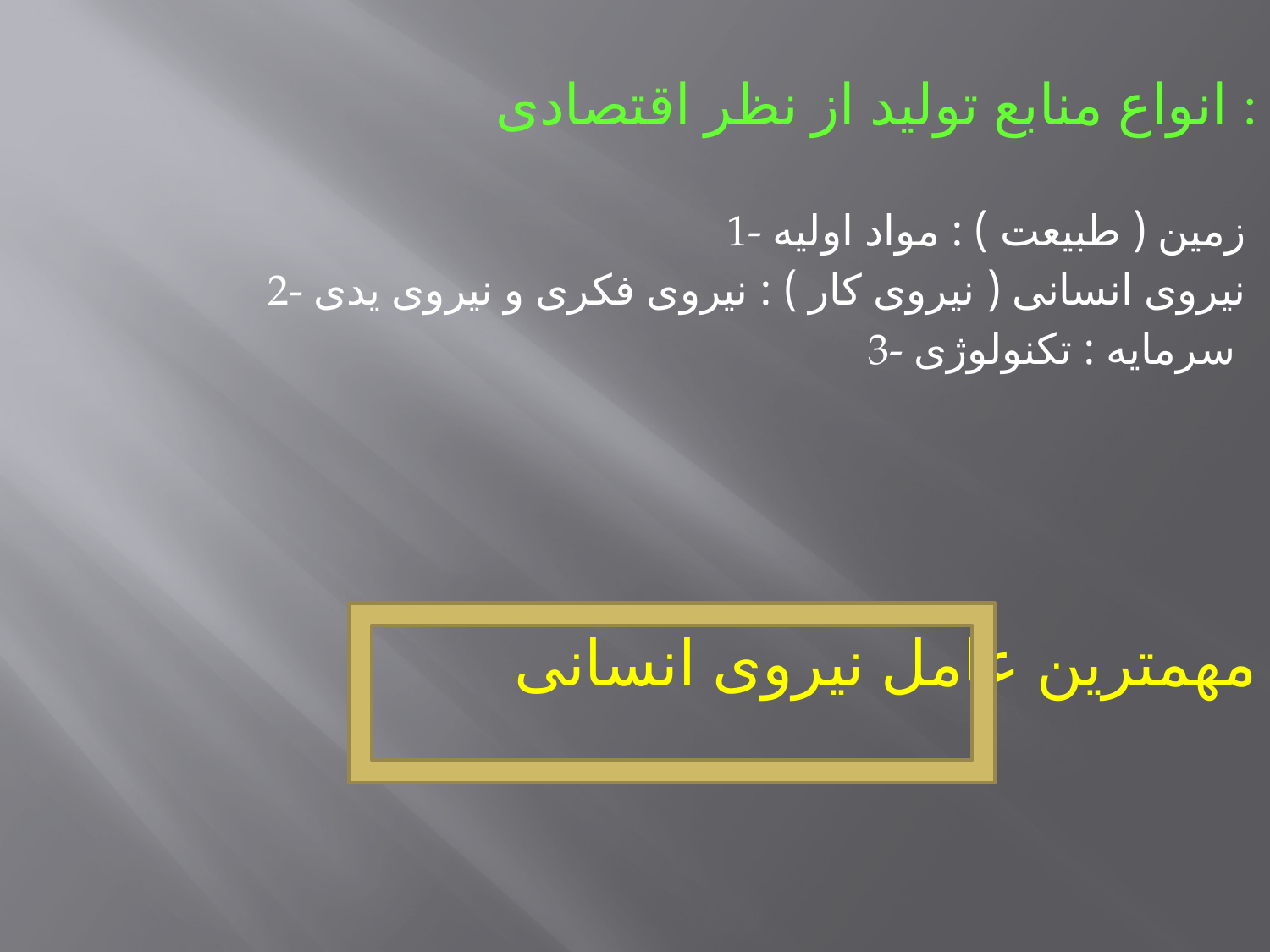

انواع منابع تولید از نظر اقتصادی :

1- زمین ( طبیعت ) : مواد اولیه
2- نیروی انسانی ( نیروی کار ) : نیروی فکری و نیروی یدی
3- سرمایه : تکنولوژی

                   مهمترین عامل نیروی انسانی